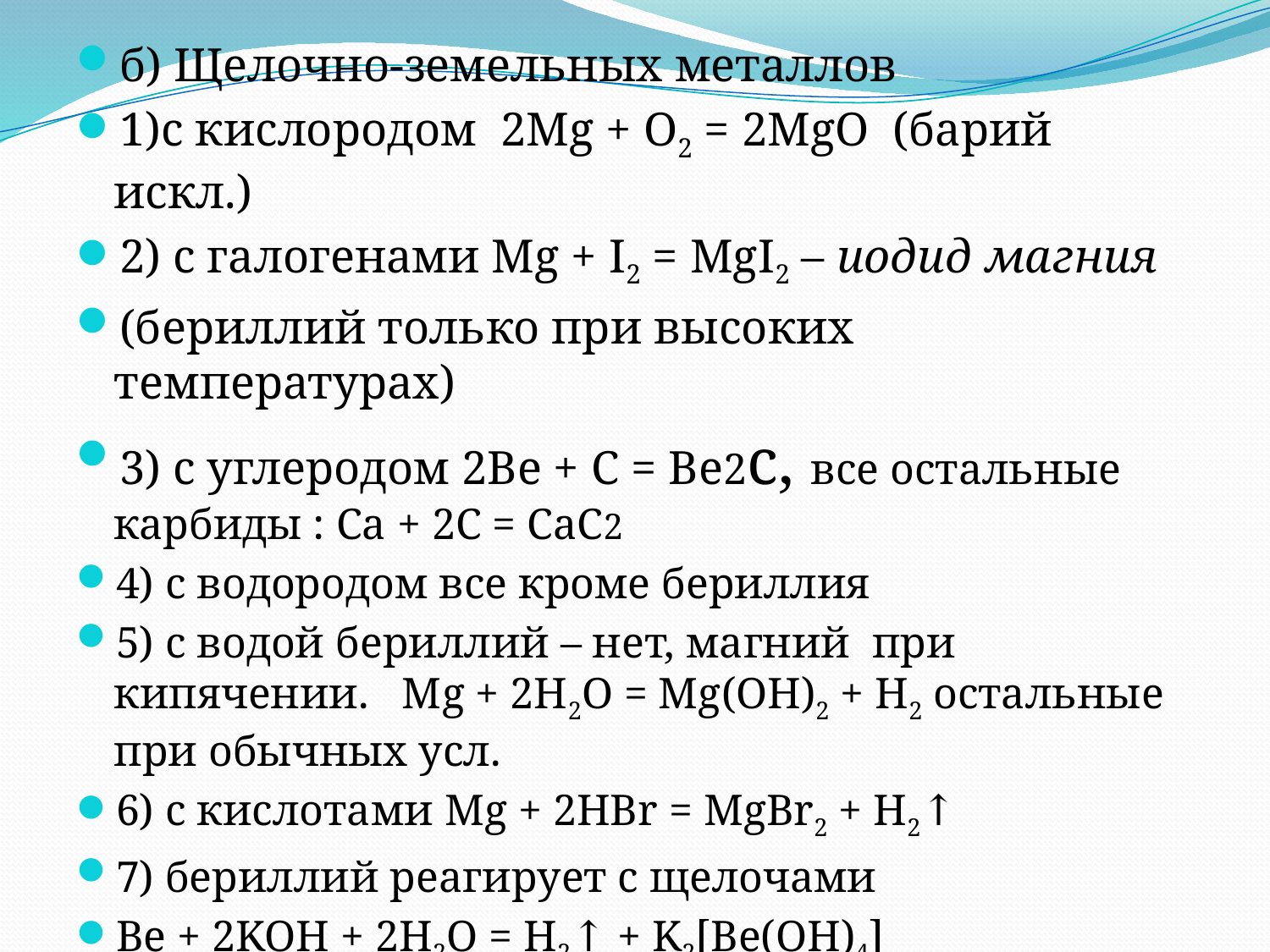

#
б) Щелочно-земельных металлов
1)с кислородом  2Mg + O2 = 2MgO  (барий искл.)
2) с галогенами Мg + I2 = MgI2 – иодид магния
(бериллий только при высоких температурах)
3) с углеродом 2Ве + С = Ве2с, все остальные карбиды : Са + 2С = СаС2
4) с водородом все кроме бериллия
5) с водой бериллий – нет, магний  при кипячении.   Mg + 2H2O = Mg(OH)2 + H2 остальные при обычных усл.
6) с кислотами Mg + 2HBr = MgBr2 + H2↑
7) бериллий реагирует с щелочами
Be + 2KOH + 2H2O = H2↑ + K2[Be(OH)4] — тетрагидроксобериллат калия